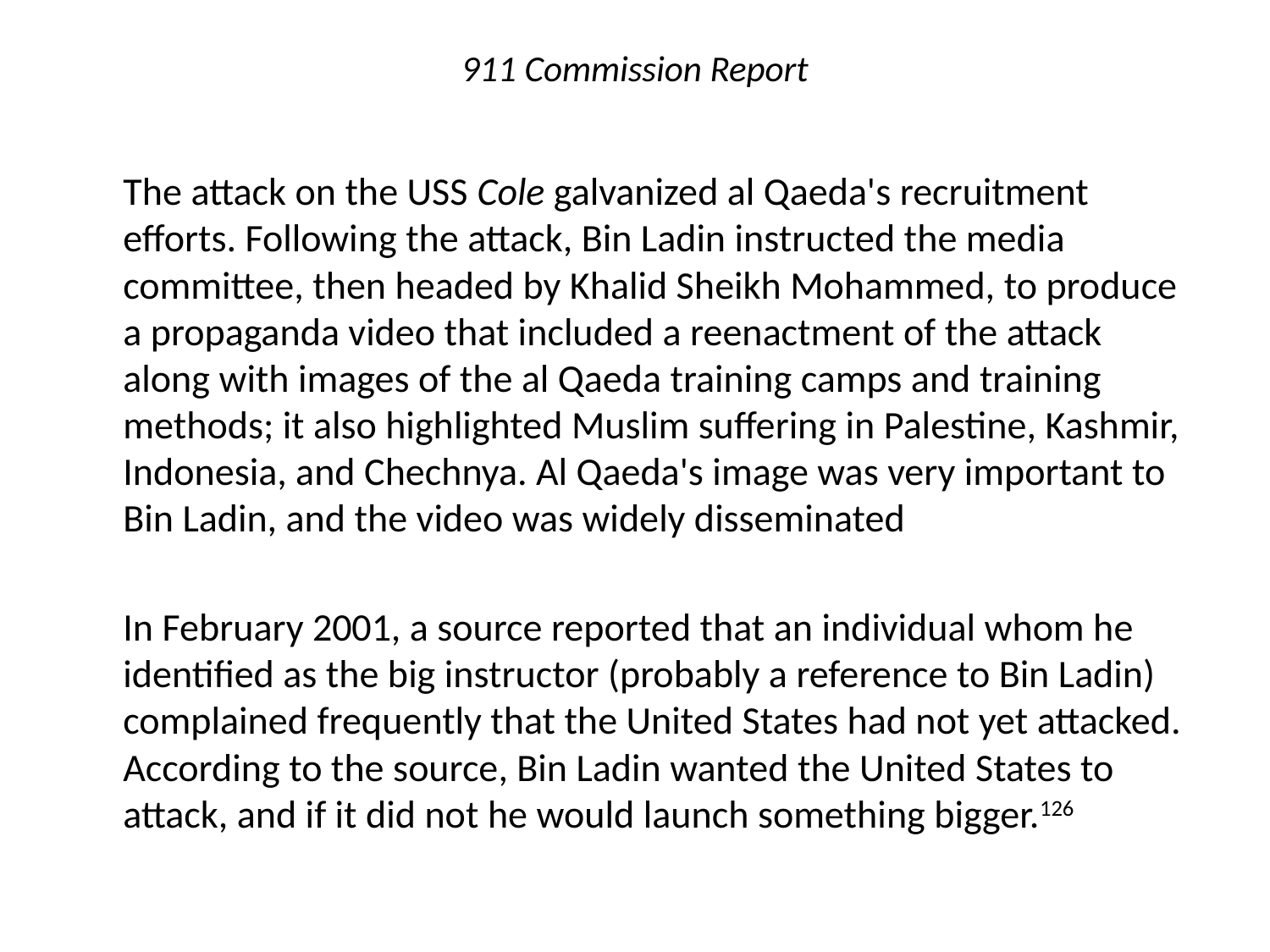

# 911 Commission Report

	The attack on the USS Cole galvanized al Qaeda's recruitment efforts. Following the attack, Bin Ladin instructed the media committee, then headed by Khalid Sheikh Mohammed, to produce a propaganda video that included a reenactment of the attack along with images of the al Qaeda training camps and training methods; it also highlighted Muslim suffering in Palestine, Kashmir, Indonesia, and Chechnya. Al Qaeda's image was very important to Bin Ladin, and the video was widely disseminated

	In February 2001, a source reported that an individual whom he identified as the big instructor (probably a reference to Bin Ladin) complained frequently that the United States had not yet attacked. According to the source, Bin Ladin wanted the United States to attack, and if it did not he would launch something bigger.126